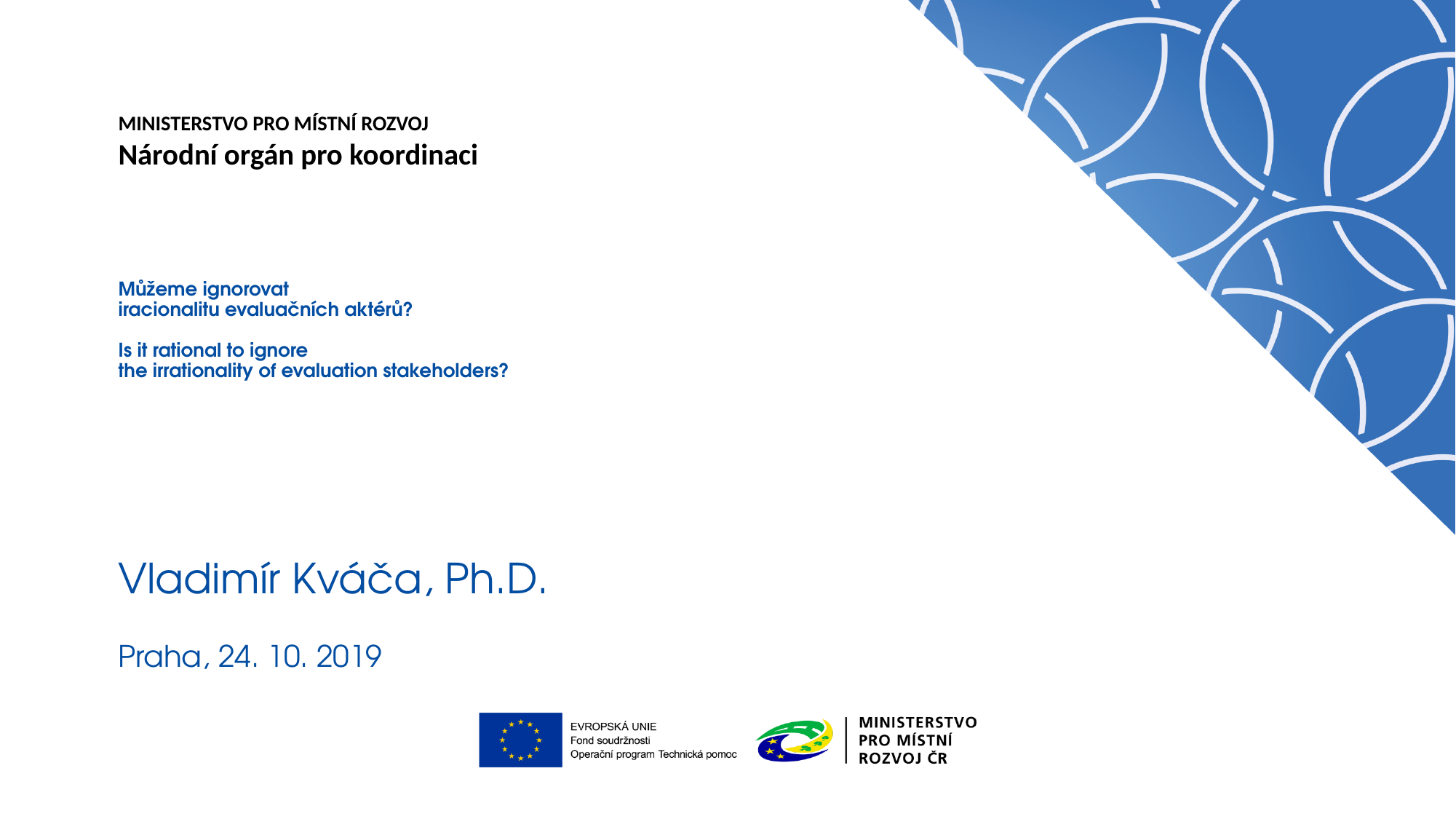

# Můžeme ignorovat iracionalitu evaluačních aktérů? Is it rational to ignore the irrationality of evaluation stakeholders?
Vladimír Kváča, Ph.D.
Praha, 24. 10. 2019